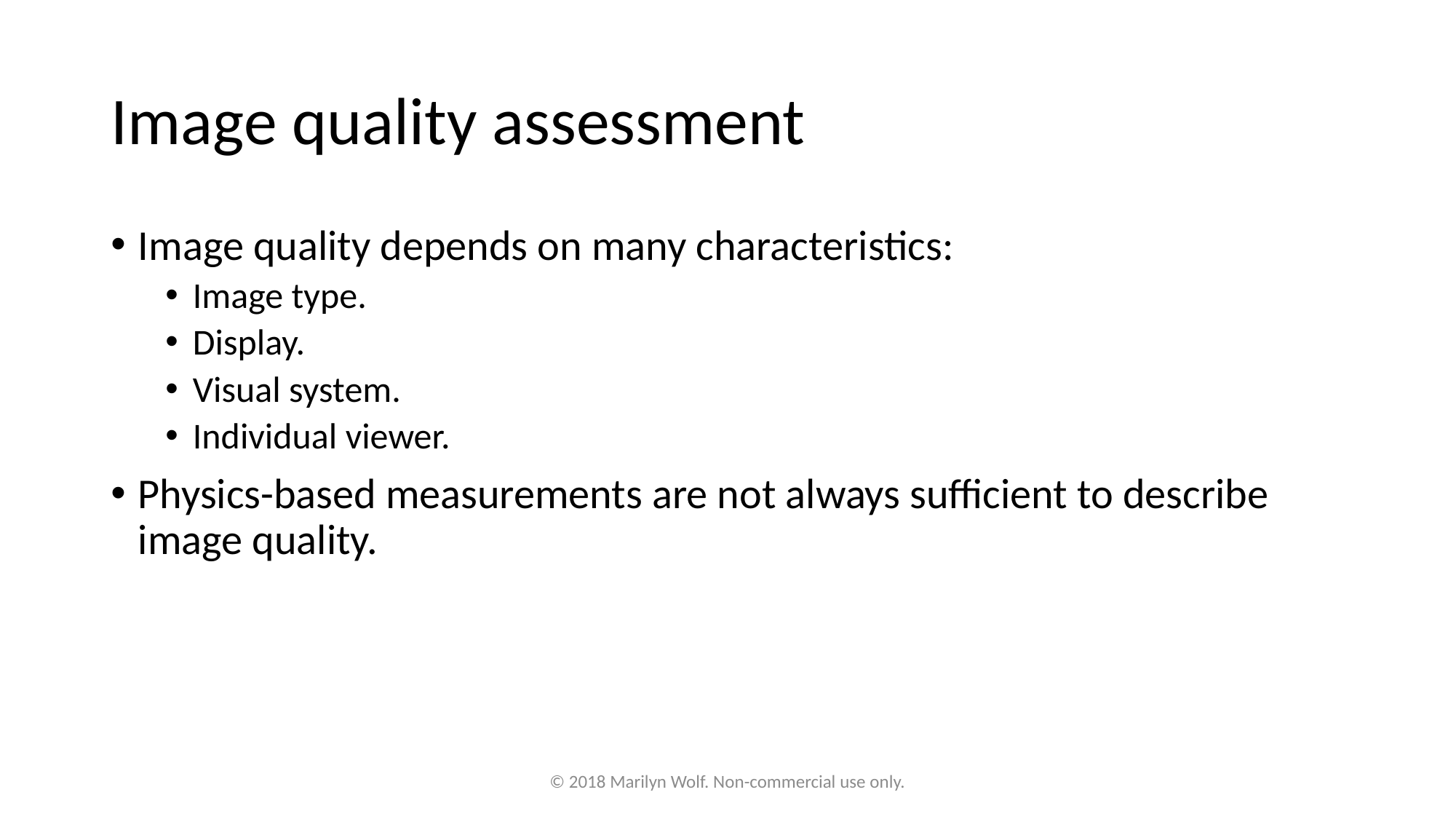

# Image quality assessment
Image quality depends on many characteristics:
Image type.
Display.
Visual system.
Individual viewer.
Physics-based measurements are not always sufficient to describe image quality.
© 2018 Marilyn Wolf. Non-commercial use only.